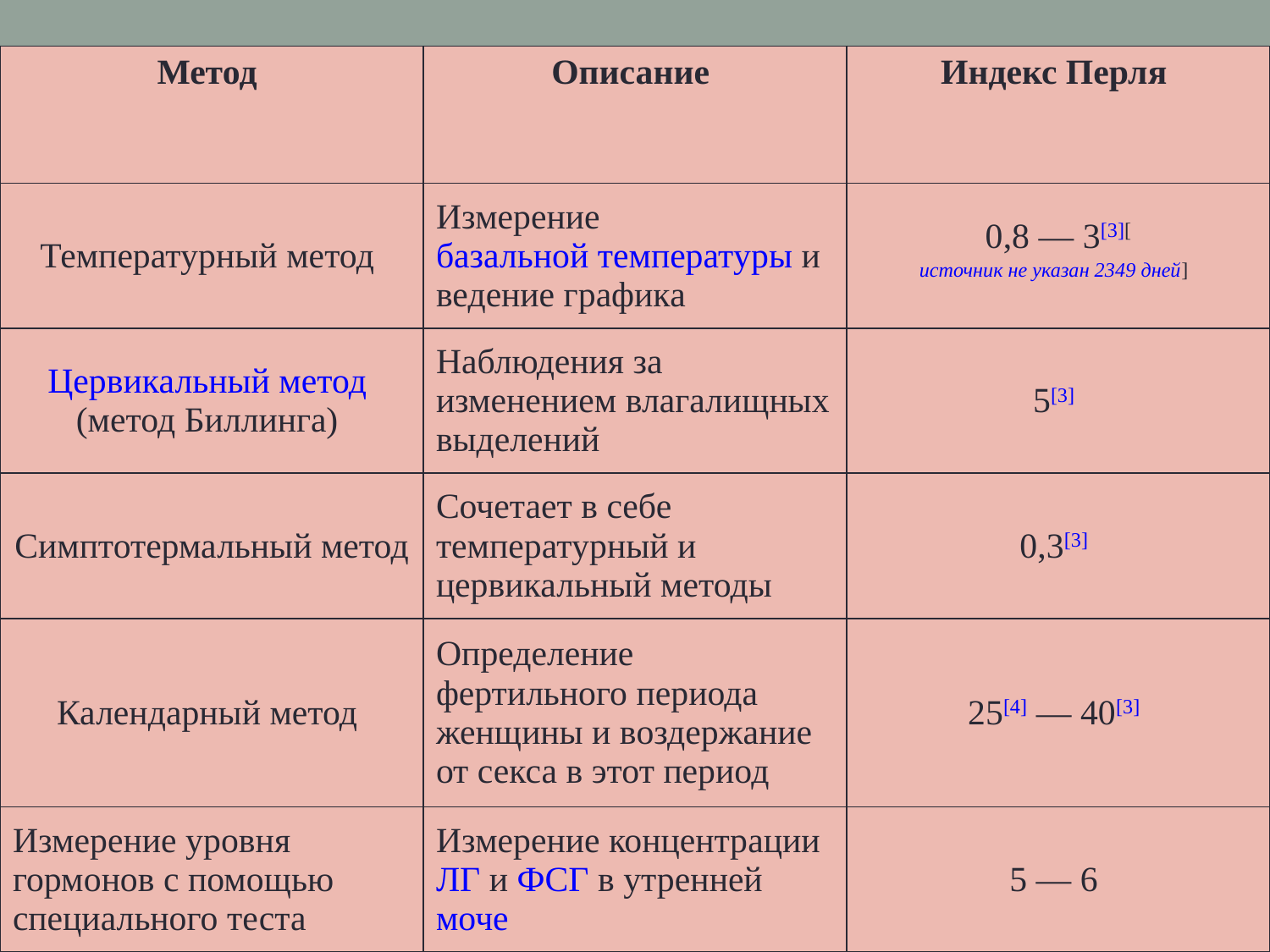

| Метод | Описание | Индекс Перля |
| --- | --- | --- |
| Температурный метод | Измерение базальной температуры и ведение графика | 0,8 — 3[3][источник не указан 2349 дней] |
| Цервикальный метод (метод Биллинга) | Наблюдения за изменением влагалищных выделений | 5[3] |
| Симптотермальный метод | Сочетает в себе температурный и цервикальный методы | 0,3[3] |
| Календарный метод | Определение фертильного периода женщины и воздержание от секса в этот период | 25[4] — 40[3] |
| Измерение уровня гормонов с помощью специального теста | Измерение концентрации ЛГ и ФСГ в утренней моче | 5 — 6 |